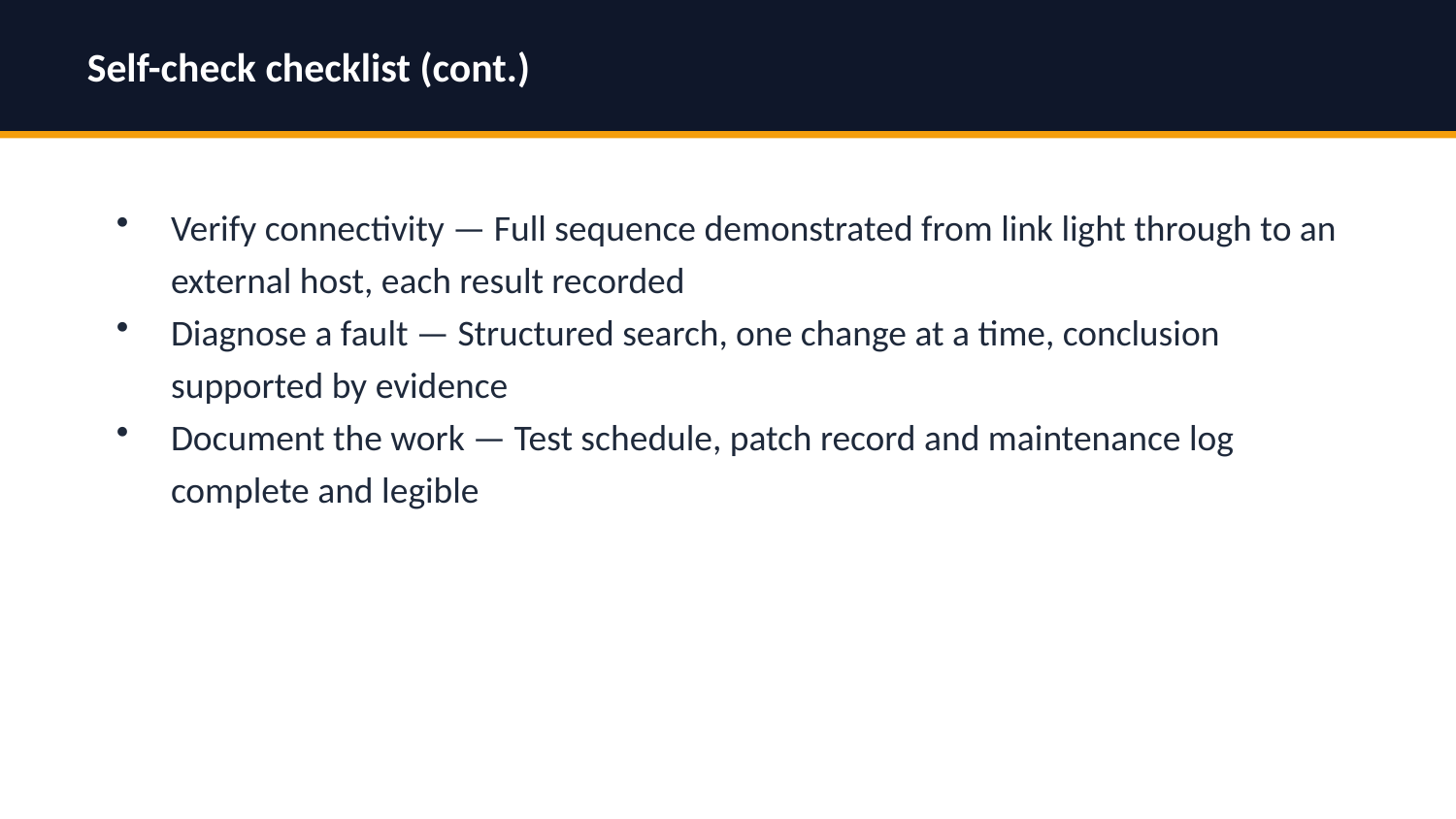

Self-check checklist (cont.)

Verify connectivity — Full sequence demonstrated from link light through to an external host, each result recorded
Diagnose a fault — Structured search, one change at a time, conclusion supported by evidence
Document the work — Test schedule, patch record and maintenance log complete and legible